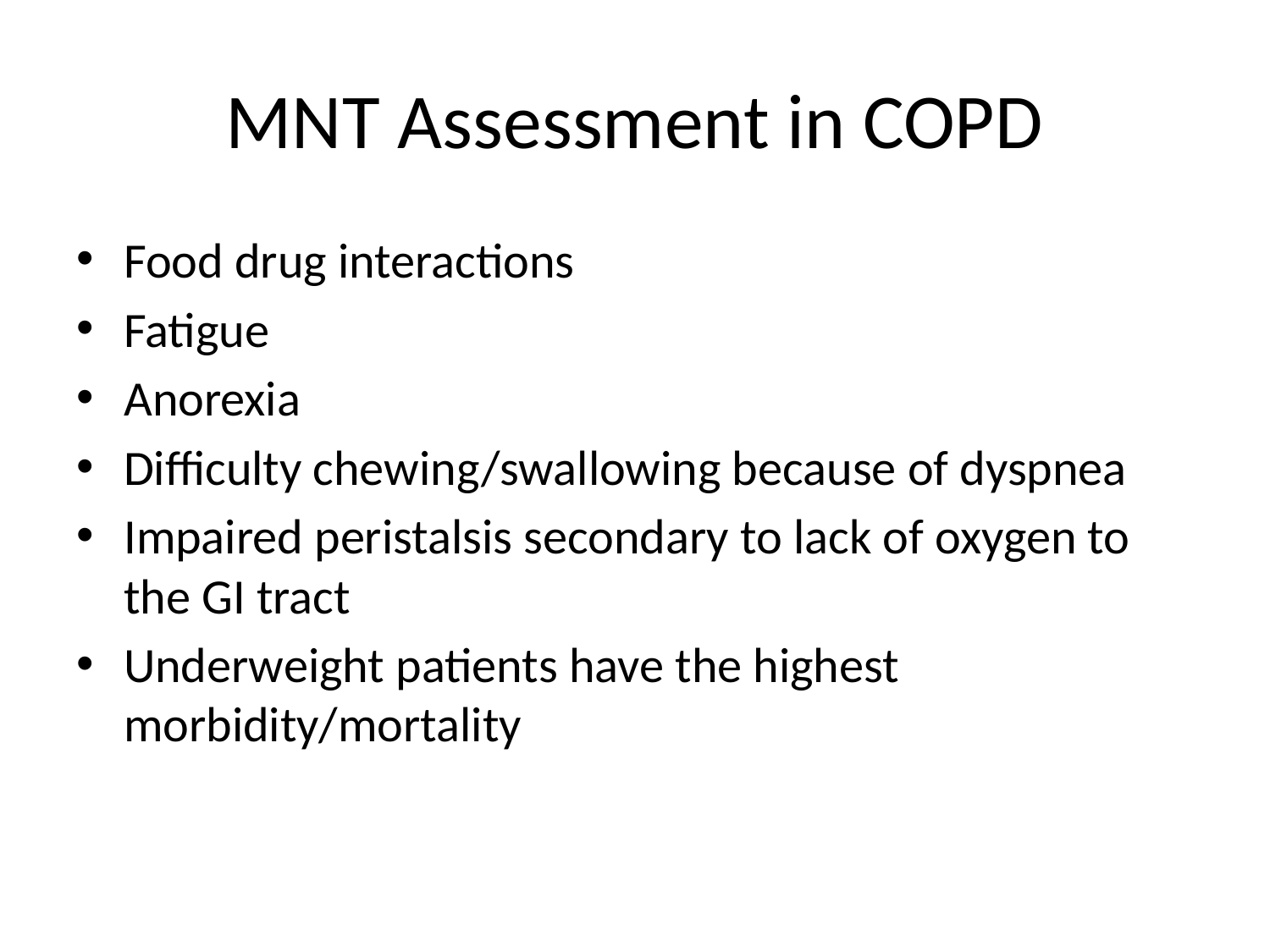

# MNT Assessment in COPD
Food drug interactions
Fatigue
Anorexia
Difficulty chewing/swallowing because of dyspnea
Impaired peristalsis secondary to lack of oxygen to the GI tract
Underweight patients have the highest morbidity/mortality